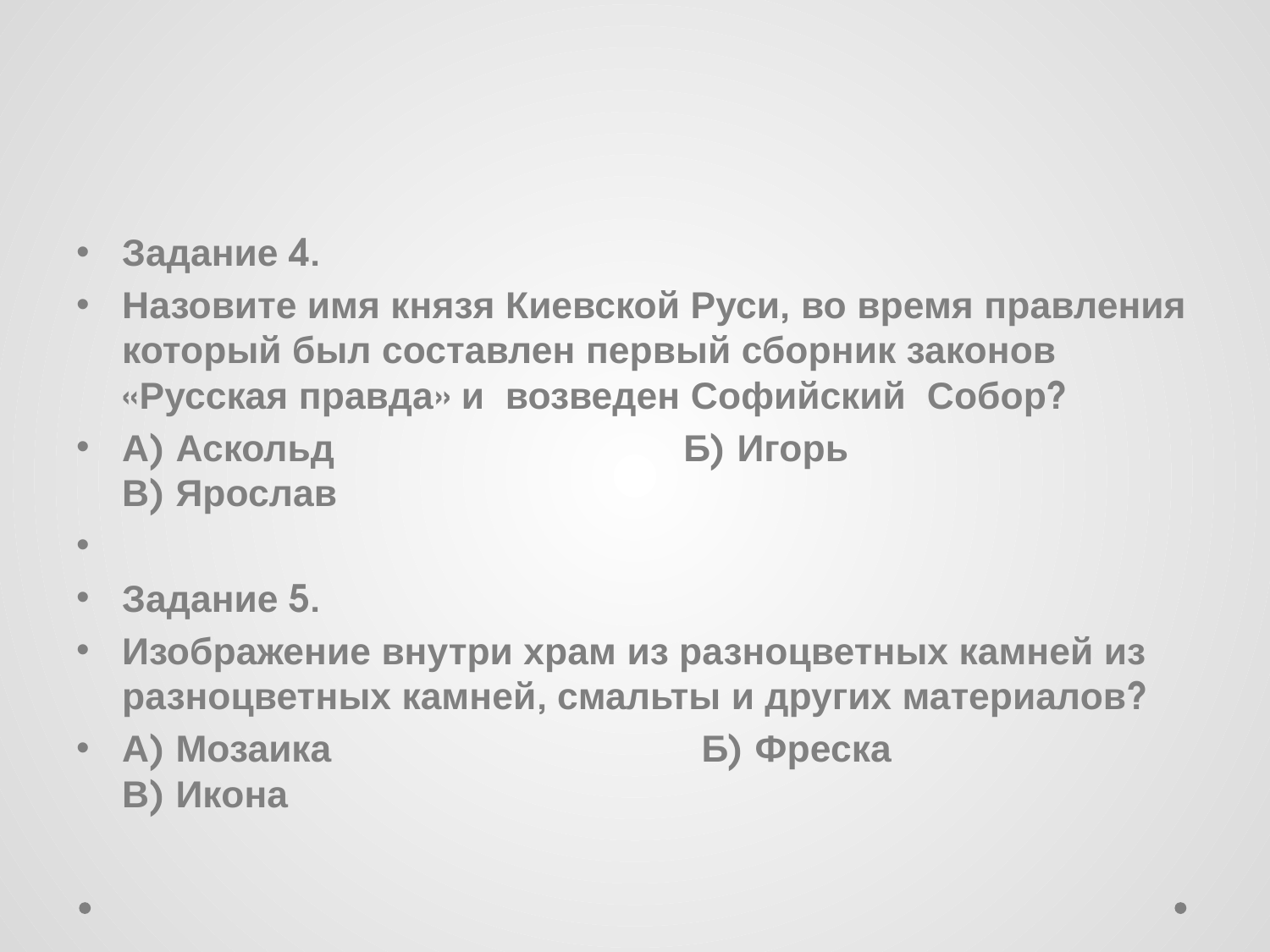

#
Задание 4.
Назовите имя князя Киевской Руси, во время правления который был составлен первый сборник законов «Русская правда» и  возведен Софийский  Собор?
А) Аскольд                                 Б) Игорь                             В) Ярослав

Задание 5.
Изображение внутри храм из разноцветных камней из разноцветных камней, смальты и других материалов?
А) Мозаика                                   Б) Фреска                          В) Икона